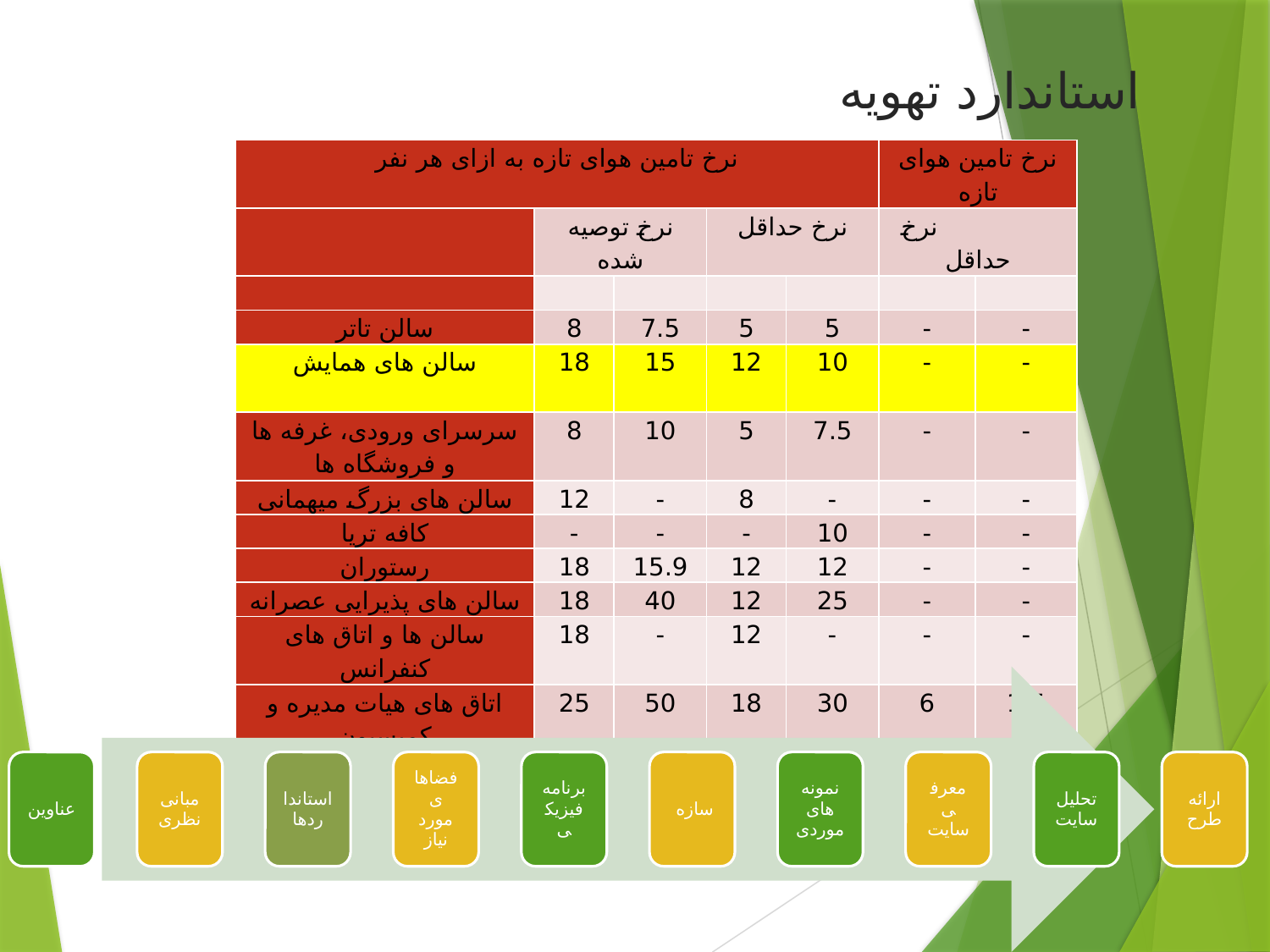

استاندارد تهویه
| نرخ تامین هوای تازه به ازای هر نفر |  |  |  |  | نرخ تامین هوای تازه |  |
| --- | --- | --- | --- | --- | --- | --- |
|  | نرخ توصیه شده |  | نرخ حداقل |  | نرخ حداقل |  |
|  |  |  |  |  |  |  |
| سالن تاتر | 8 | 7.5 | 5 | 5 | - | - |
| سالن های همایش | 18 | 15 | 12 | 10 | - | - |
| سرسرای ورودی، غرفه ها و فروشگاه ها | 8 | 10 | 5 | 7.5 | - | - |
| سالن های بزرگ میهمانی | 12 | - | 8 | - | - | - |
| کافه تریا | - | - | - | 10 | - | - |
| رستوران | 18 | 15.9 | 12 | 12 | - | - |
| سالن های پذیرایی عصرانه | 18 | 40 | 12 | 25 | - | - |
| سالن ها و اتاق های کنفرانس | 18 | - | 12 | - | - | - |
| اتاق های هیات مدیره و کمیسیون | 25 | 50 | 18 | 30 | 6 | 1.5 |
| دفاتر کار خصوصی | 12 | 30 | 8 | 25 | 1.3 | 0.25 |
| سرویس بهداشتی | - | - | - | - | 10 | 2 |

عناوین
مبانی نظری
برنامه فیزیکی
سازه
تحلیل سایت
ارائه طرح
نمونه های موردی